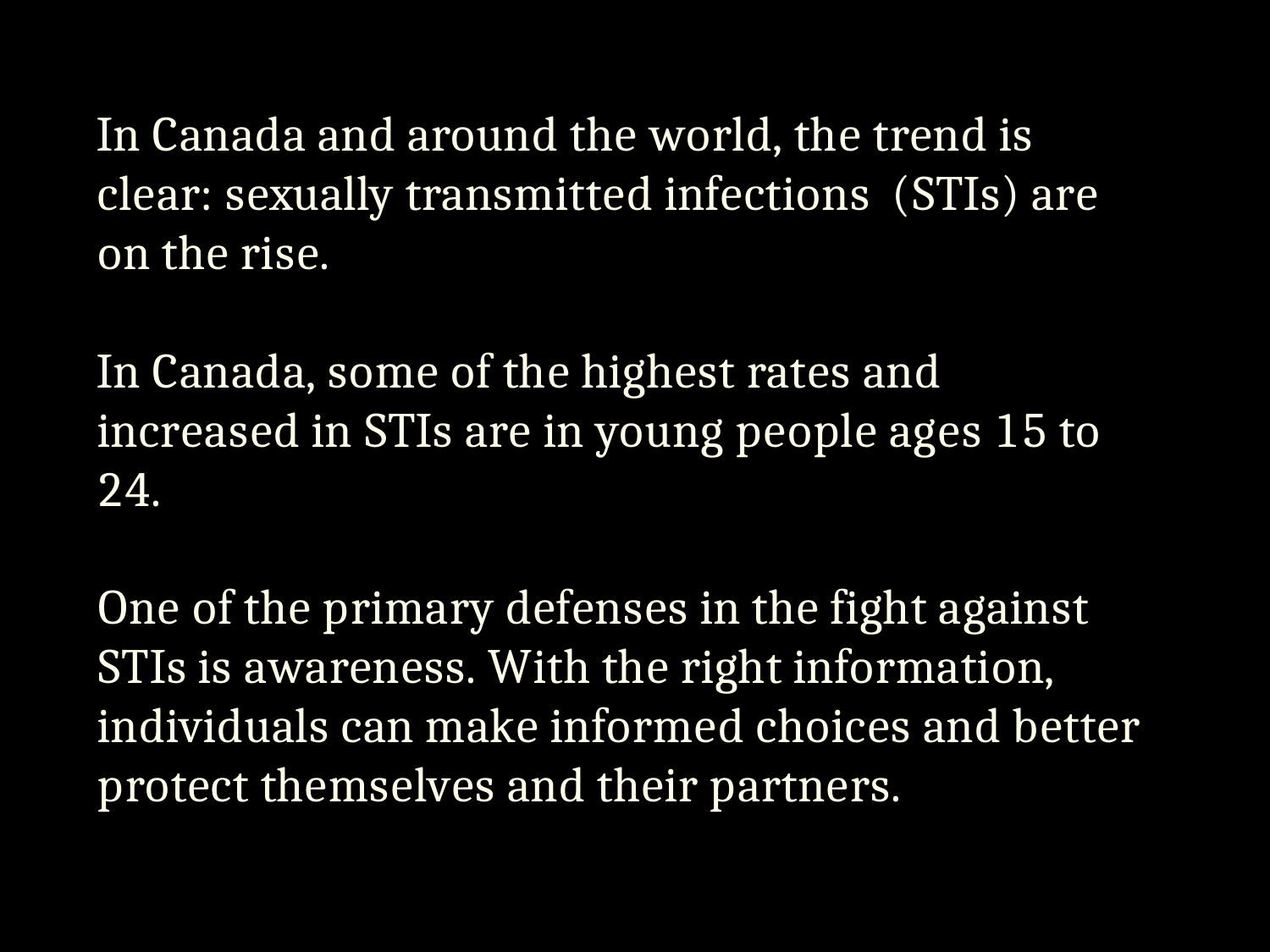

In Canada and around the world, the trend is clear: sexually transmitted infections  (STIs) are on the rise.

In Canada, some of the highest rates and increased in STIs are in young people ages 15 to 24.

One of the primary defenses in the fight against STIs is awareness. With the right information, individuals can make informed choices and better protect themselves and their partners.